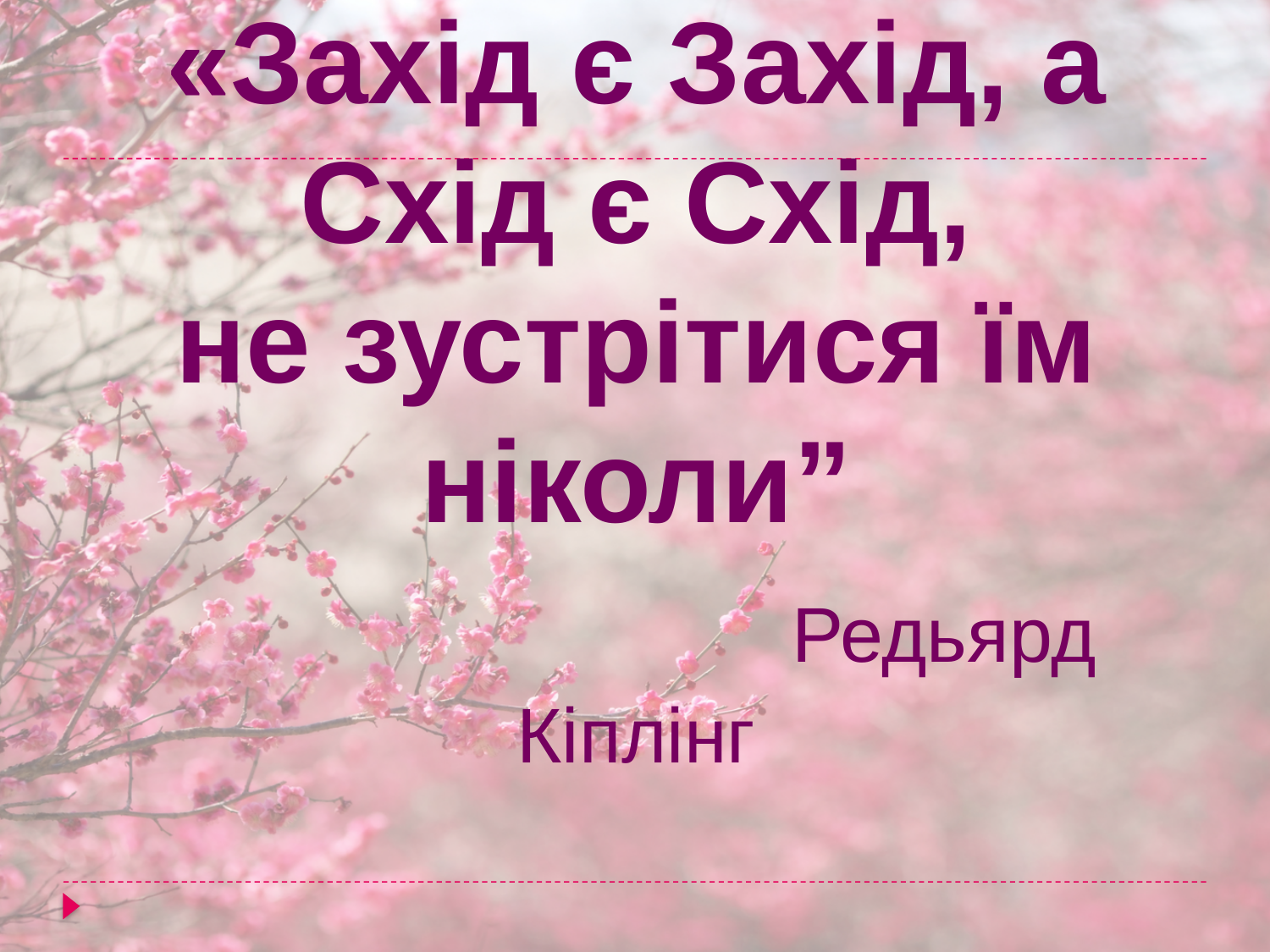

# «Захід є Захід, а Схід є Схід, не зустрітися їм ніколи” Редьярд Кіплінг